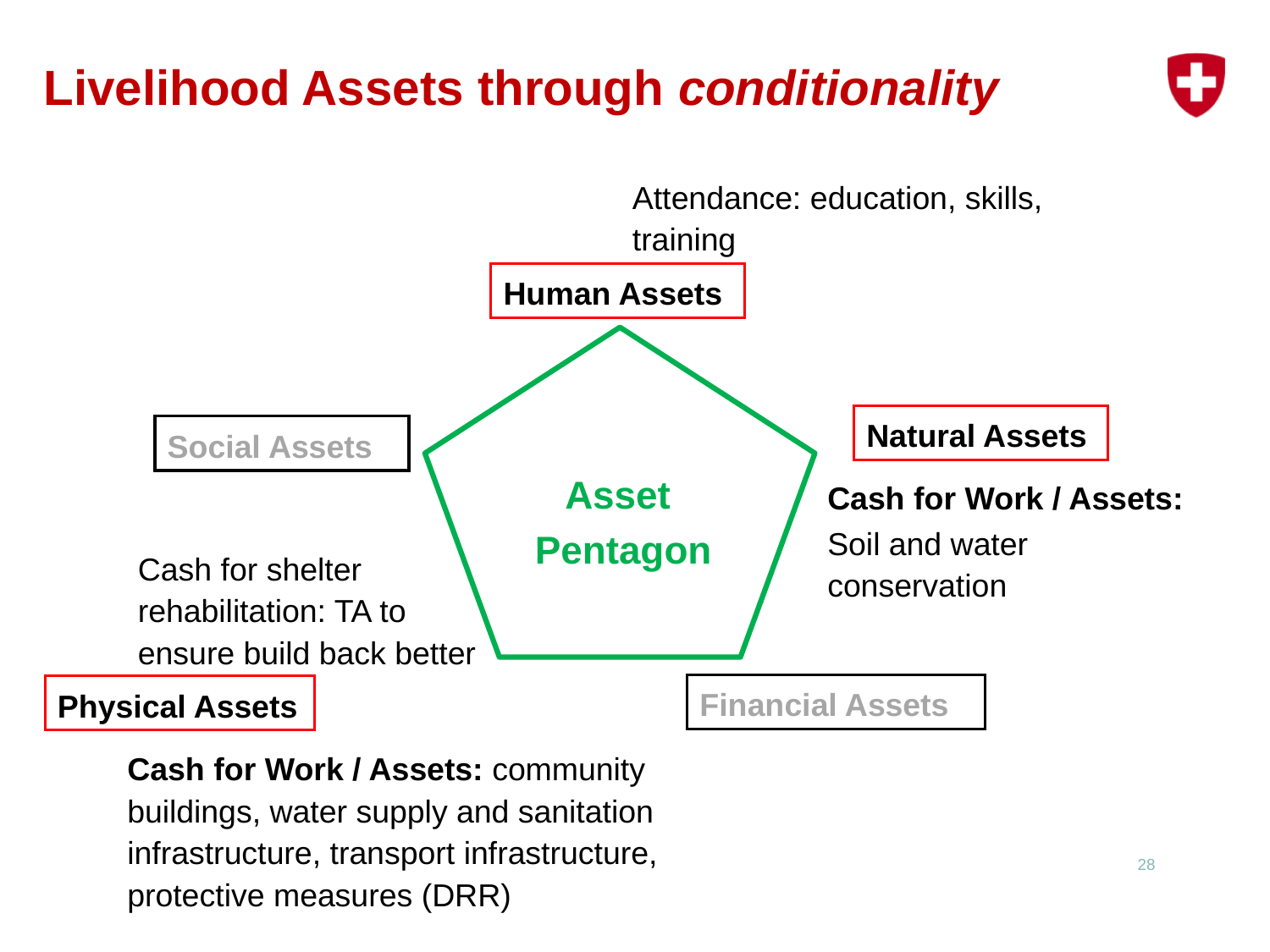

Livelihood Assets through conditionality
Attendance: education, skills, training
Human Assets

Natural Assets
Social Assets
Asset
 Pentagon
Cash for Work / Assets:
Soil and water conservation
Cash for shelter rehabilitation: TA to ensure build back better
Financial Assets
Physical Assets
Cash for Work / Assets: community buildings, water supply and sanitation infrastructure, transport infrastructure,  protective measures (DRR)

28